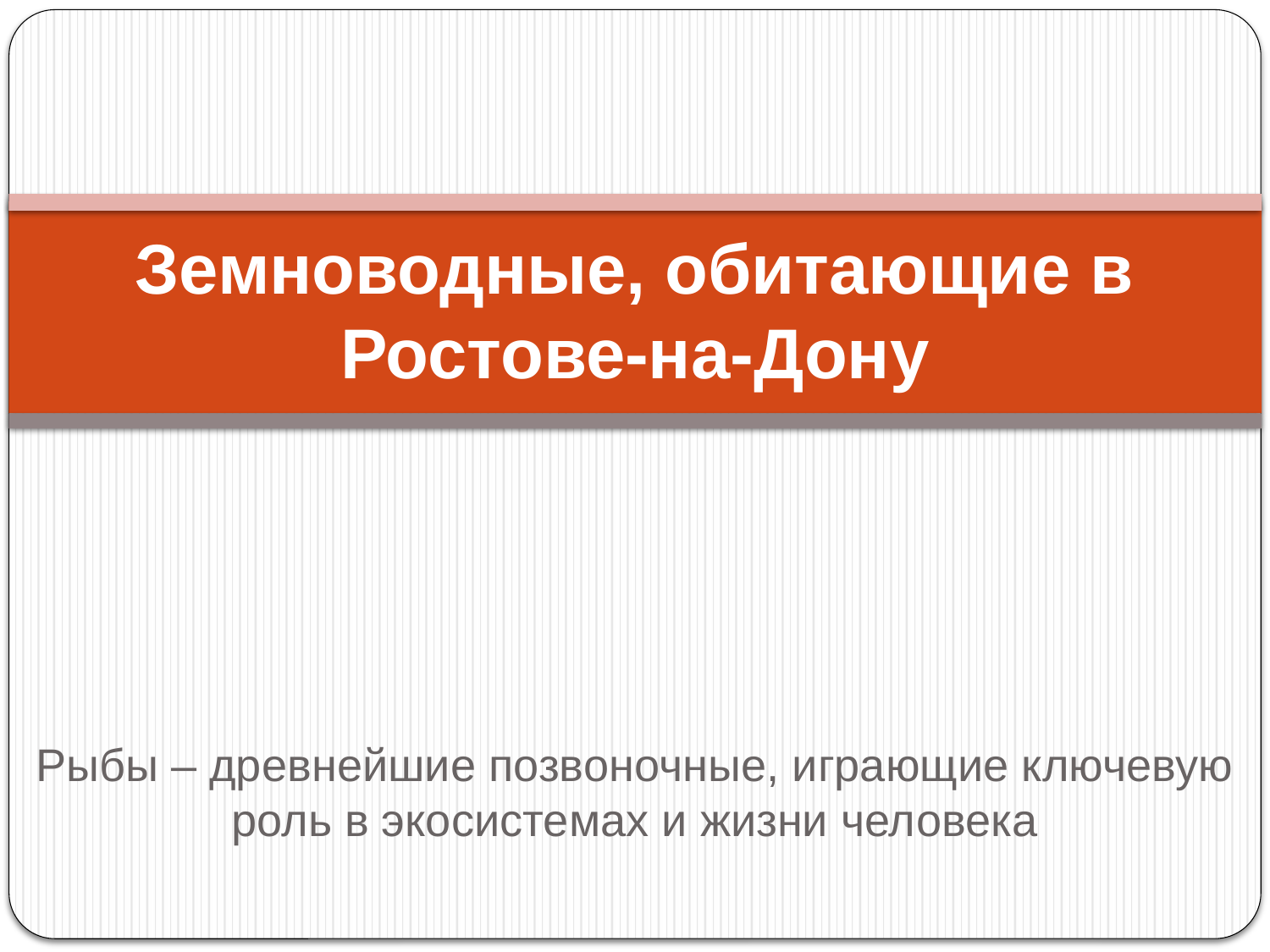

# Земноводные, обитающие в Ростове-на-Дону
Рыбы – древнейшие позвоночные, играющие ключевую роль в экосистемах и жизни человека